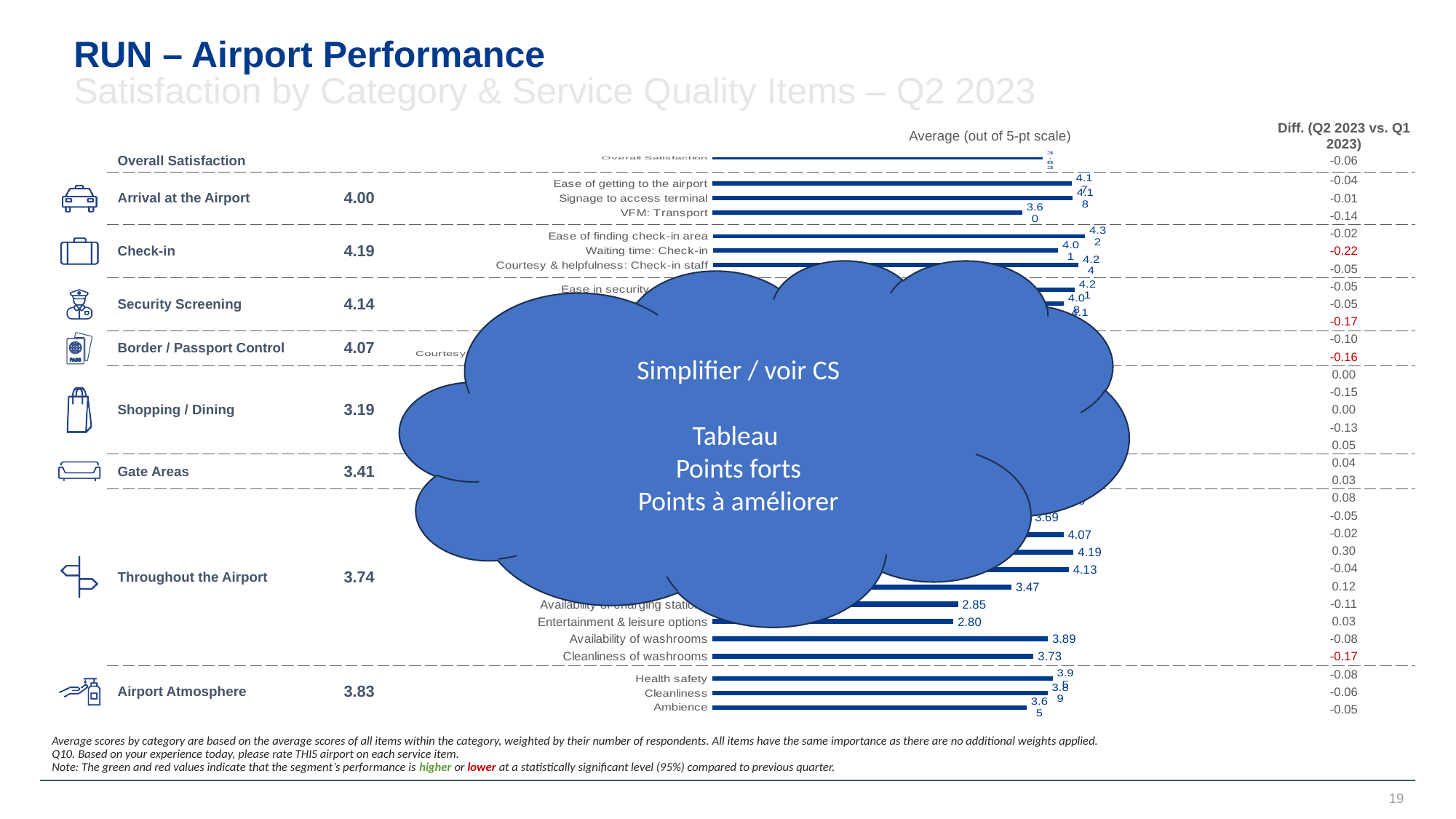

# RUN – Airport Performance Satisfaction by Category & Service Quality Items – Q2 2023
Average (out of 5-pt scale)
Diff. (Q2 2023 vs. Q1 2023)
|  | Overall Satisfaction |  |  | -0.06 |
| --- | --- | --- | --- | --- |
|  | Arrival at the Airport | 4.00 |  | -0.04 |
|  |  |  |  | -0.01 |
|  |  |  |  | -0.14 |
|  | Check-in | 4.19 |  | -0.02 |
|  |  |  |  | -0.22 |
|  |  |  |  | -0.05 |
|  | Security Screening | 4.14 |  | -0.05 |
|  |  |  |  | -0.05 |
|  |  |  |  | -0.17 |
|  | Border / Passport Control | 4.07 |  | -0.10 |
|  |  |  |  | -0.16 |
|  | Shopping / Dining | 3.19 |  | 0.00 |
|  |  |  |  | -0.15 |
|  |  |  |  | 0.00 |
|  |  |  |  | -0.13 |
|  |  |  |  | 0.05 |
|  | Gate Areas | 3.41 |  | 0.04 |
|  |  |  |  | 0.03 |
|  | Throughout the Airport | 3.74 |  | 0.08 |
|  |  |  |  | -0.05 |
|  |  |  |  | -0.02 |
|  |  |  |  | 0.30 |
|  |  |  |  | -0.04 |
|  |  |  |  | 0.12 |
|  |  |  |  | -0.11 |
|  |  |  |  | 0.03 |
|  |  |  |  | -0.08 |
|  |  |  |  | -0.17 |
|  | Airport Atmosphere | 3.83 |  | -0.08 |
|  |  |  |  | -0.06 |
|  |  |  |  | -0.05 |

### Chart

| Category | Series 1 |
|---|---|
| Overall Satisfaction | 3.83081753 |

### Chart

| Category | Column2 |
|---|---|
| Ease of getting to the airport | 4.17115795 |
| Signage to access terminal | 4.18203592 |
| VFM: Transport | 3.59925159 |

### Chart

| Category | Series 1 |
|---|---|
| Ease of finding check-in area | 4.32014693 |
| Waiting time: Check-in | 4.00710688 |
| Courtesy & helpfulness: Check-in staff | 4.24499193 |
Simplifier / voir CS

Tableau
Points forts
Points à améliorer

### Chart

| Category | Series 1 |
|---|---|
| Ease in security screening | 4.20696772 |
| Waiting time: Security screening | 4.0802969 |
| Courtesy & helpfulness: Security staff | 4.11914997 |

### Chart

| Category | Series 1 |
|---|---|
| Waiting time: Border/passport control | 4.10001506 |
| Courtesy & helpfulness: Border/passport control staff | 4.03663645 |

### Chart

| Category | Series 1 |
|---|---|
| Restaurants/bars/cafés | 3.43116028 |
| VFM: Restaurants/bars/cafés | 2.62087311 |
| Shops | 3.24416029 |
| VFM: Shops | 2.7237396 |
| Courtesy & helpfulness: Shopping and dining staff | 3.86351668 |

### Chart

| Category | Series 1 |
|---|---|
| Comfort of waiting at gate areas | 3.29896461 |
| Availability of seats at gate areas | 3.51699817 |

### Chart

| Category | Series 1 |
|---|---|
| Ease of finding way | 3.99906156 |
| Availability of flight info. | 3.69024097 |
| Walking distance inside terminal | 4.07352877 |
| Ease of making connection | 4.18916623 |
| Courtesy & helpfulness: Airport staff | 4.13459122 |
| Wi-Fi service quality | 3.46924629 |
| Availability of charging stations | 2.84901994 |
| Entertainment & leisure options | 2.7956591 |
| Availability of washrooms | 3.89239708 |
| Cleanliness of washrooms | 3.72516452 |

### Chart

| Category | Series 1 |
|---|---|
| Health safety | 3.94967043 |
| Cleanliness | 3.89131732 |
| Ambience | 3.6481913 |
Average scores by category are based on the average scores of all items within the category, weighted by their number of respondents. All items have the same importance as there are no additional weights applied.
Q10. Based on your experience today, please rate THIS airport on each service item.
Note: The green and red values indicate that the segment’s performance is higher or lower at a statistically significant level (95%) compared to previous quarter.
19